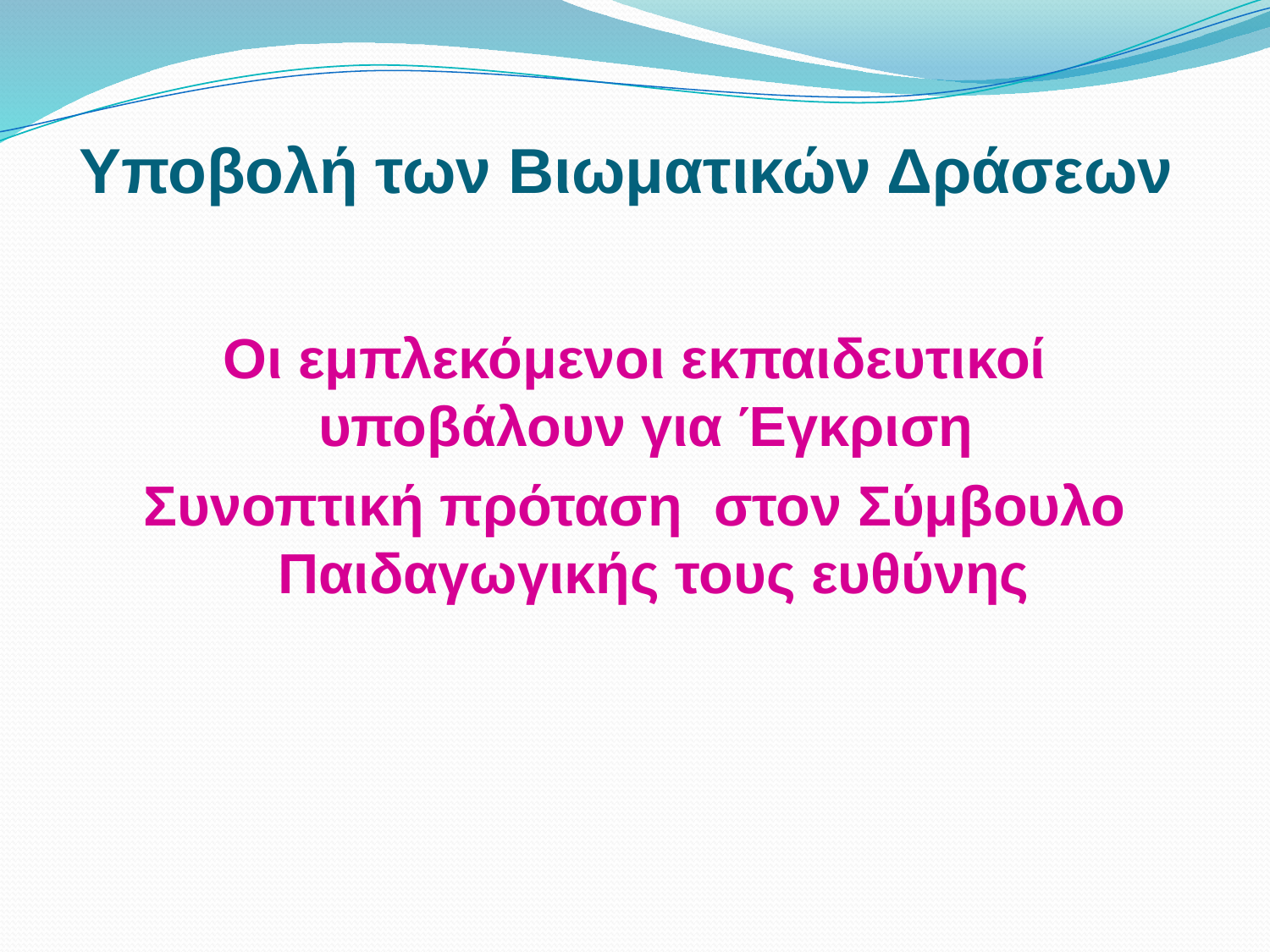

# Υποβολή των Βιωματικών Δράσεων
Οι εμπλεκόμενοι εκπαιδευτικοί υποβάλουν για Έγκριση
Συνοπτική πρόταση  στον Σύμβουλο Παιδαγωγικής τους ευθύνης